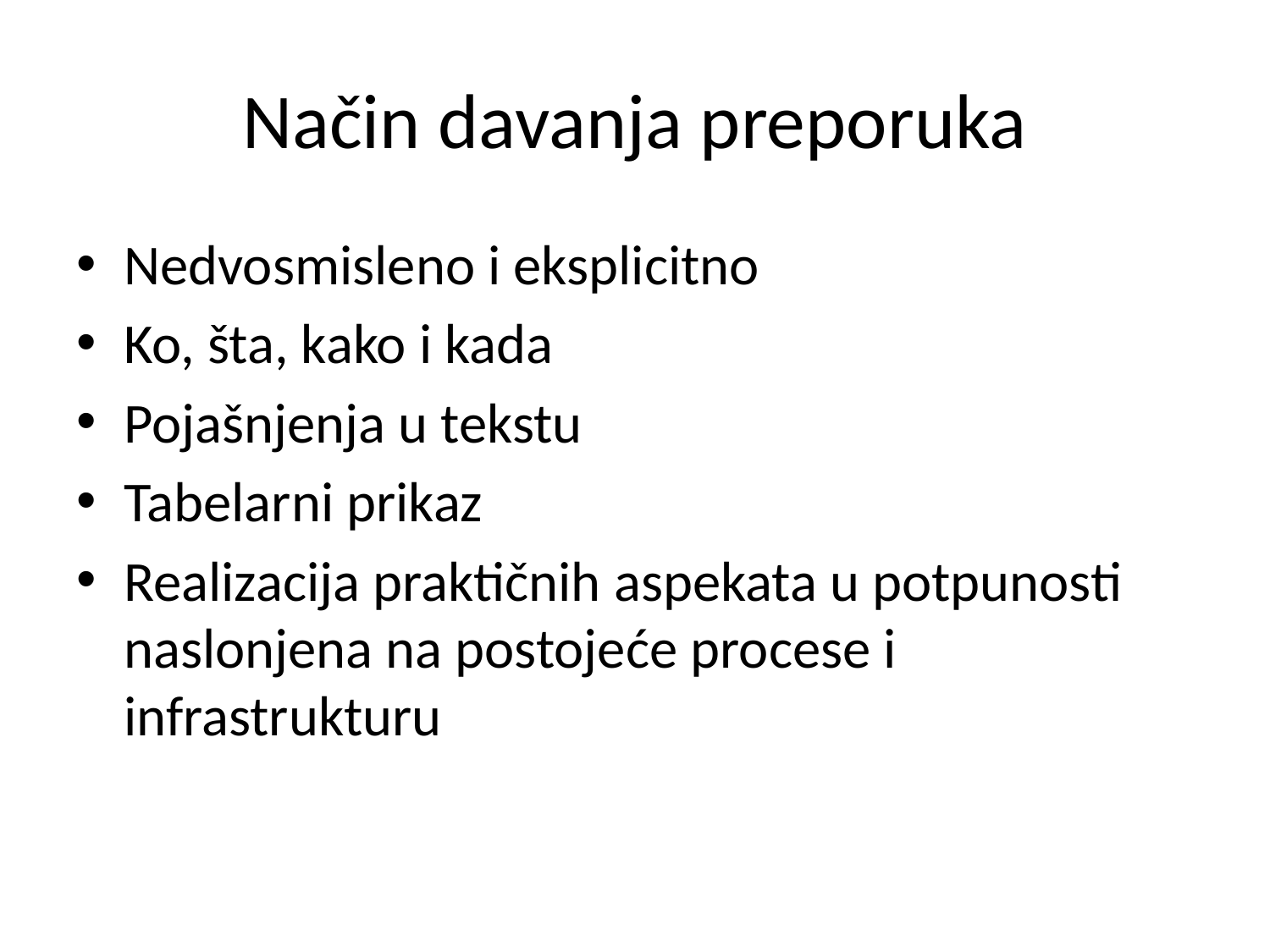

# Način davanja preporuka
Nedvosmisleno i eksplicitno
Ko, šta, kako i kada
Pojašnjenja u tekstu
Tabelarni prikaz
Realizacija praktičnih aspekata u potpunosti naslonjena na postojeće procese i infrastrukturu